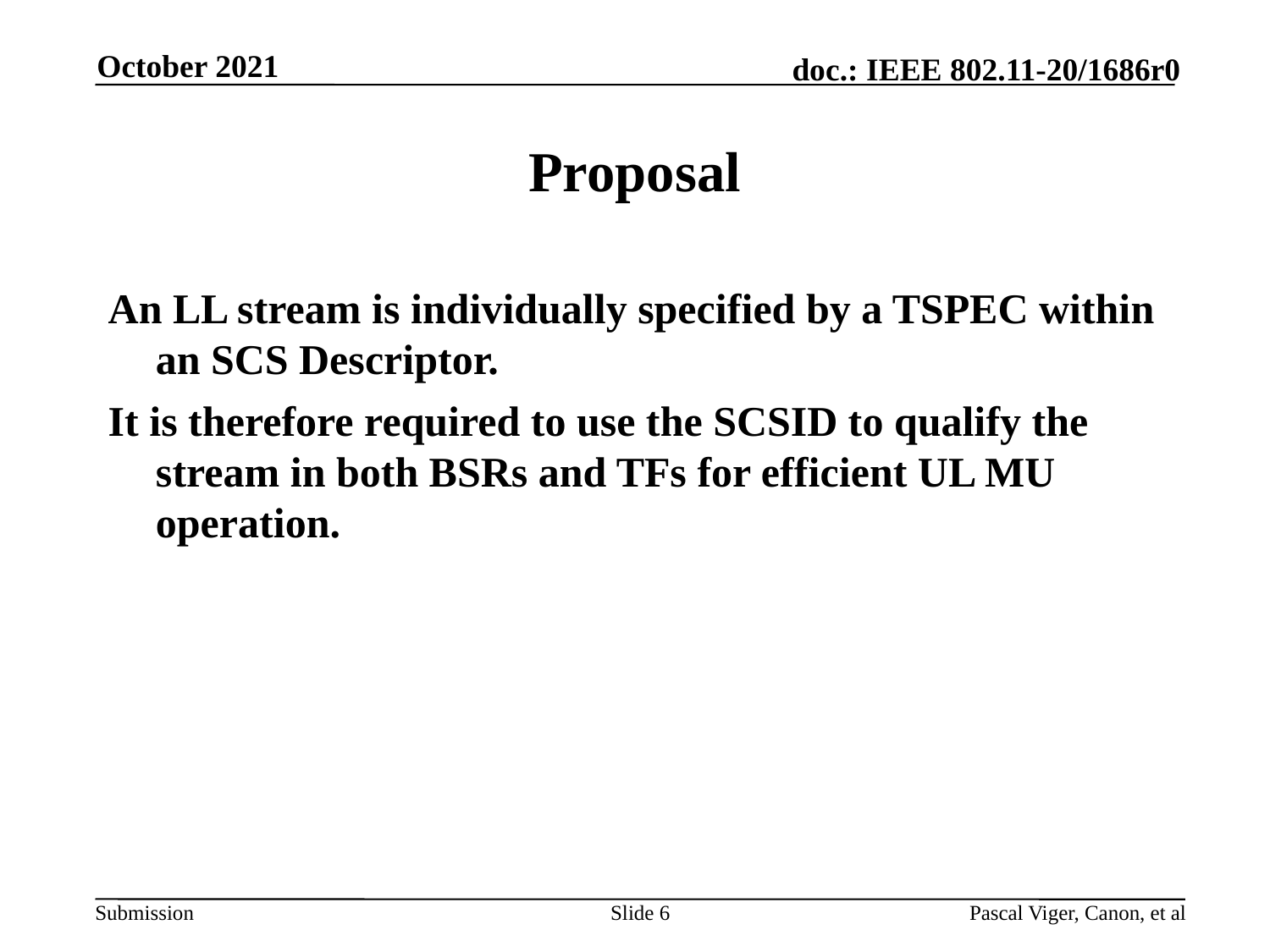

October 2021
# Proposal
An LL stream is individually specified by a TSPEC within an SCS Descriptor.
It is therefore required to use the SCSID to qualify the stream in both BSRs and TFs for efficient UL MU operation.
Slide 6
Pascal Viger, Canon, et al